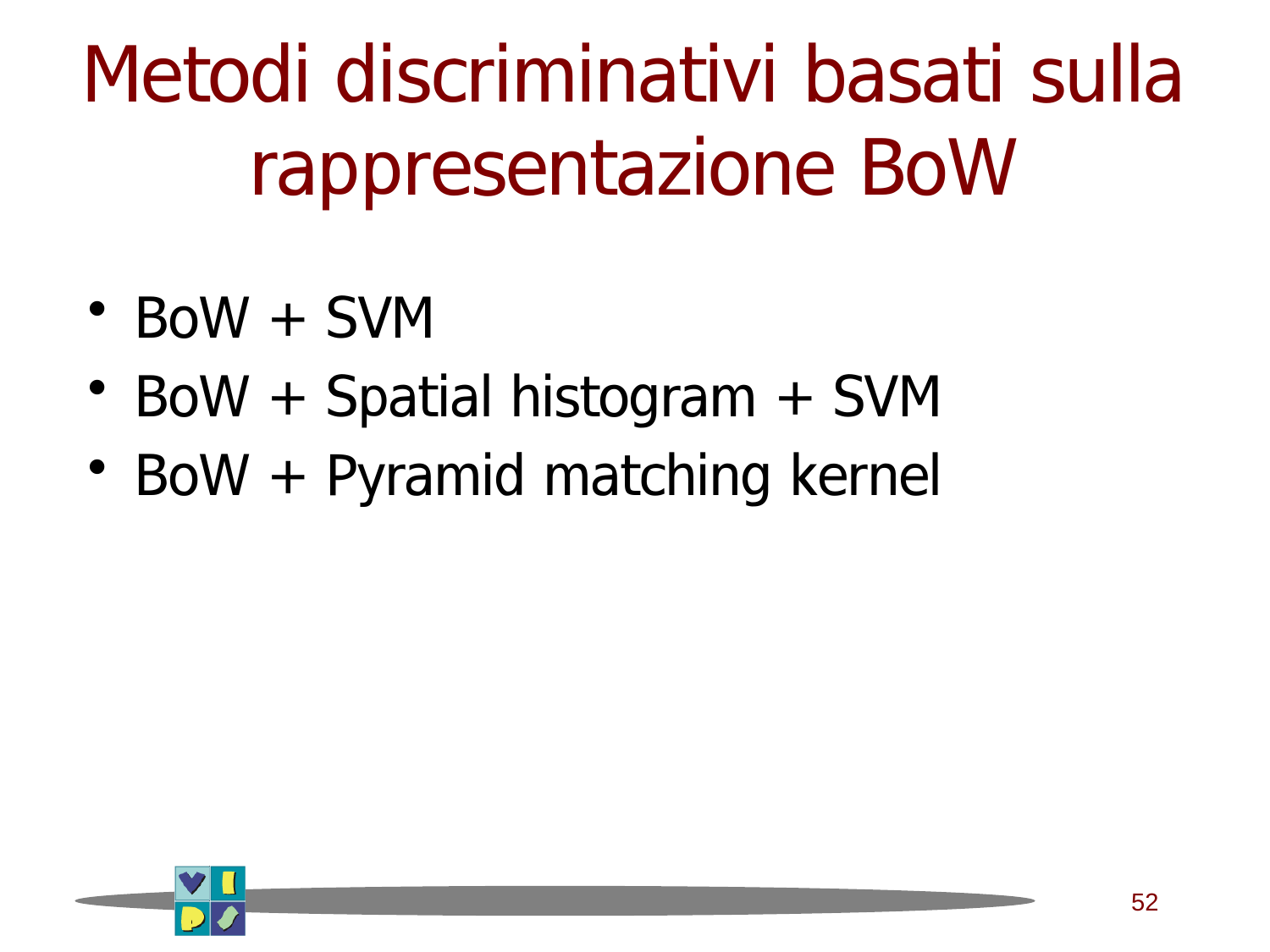

# Metodi discriminativi basati sulla rappresentazione BoW

BoW + SVM
BoW + Spatial histogram + SVM
BoW + Pyramid matching kernel
52